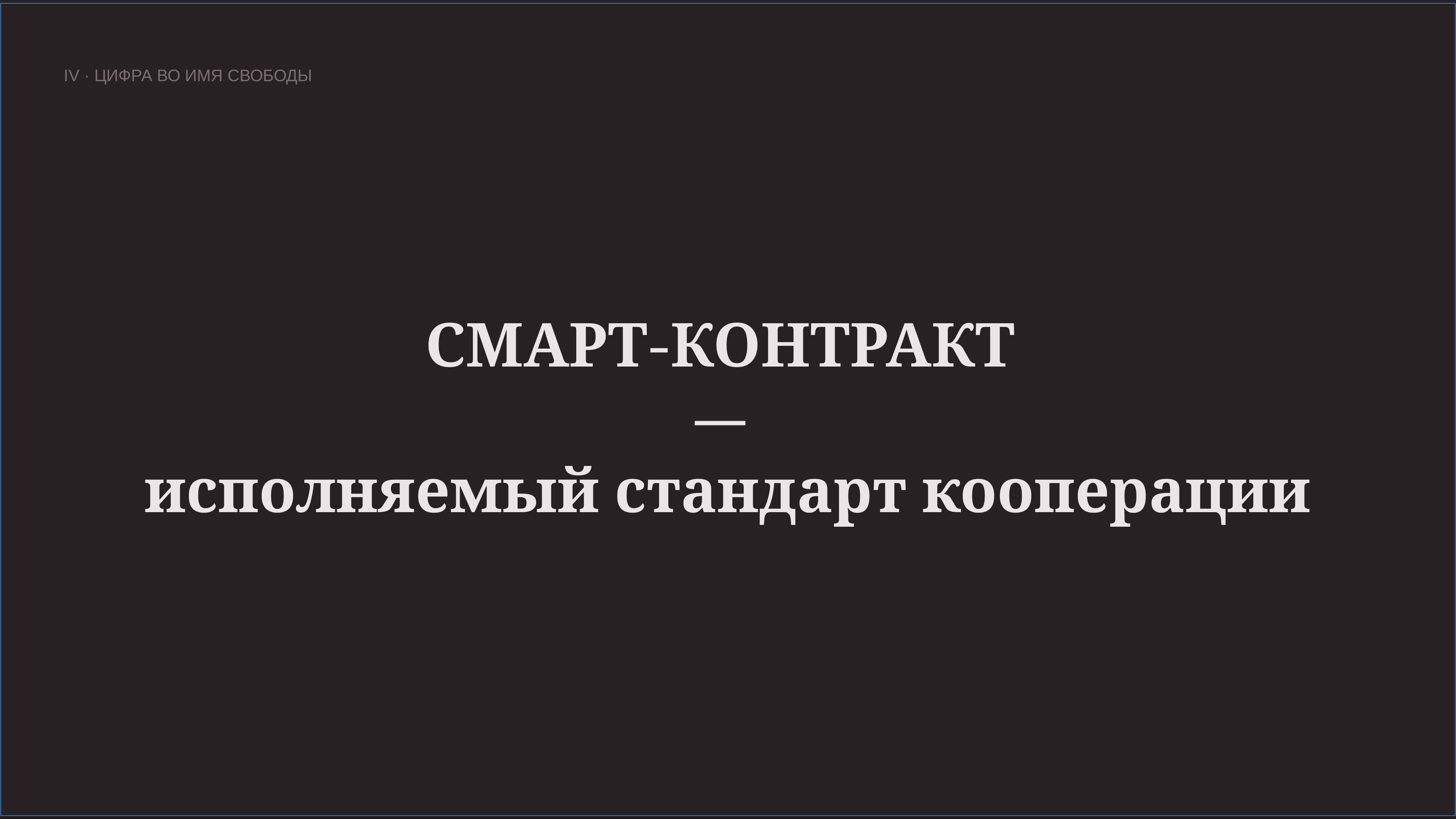

IV · ЦИФРА ВО ИМЯ СВОБОДЫ
СМАРТ-КОНТРАКТ
—
исполняемый стандарт кооперации